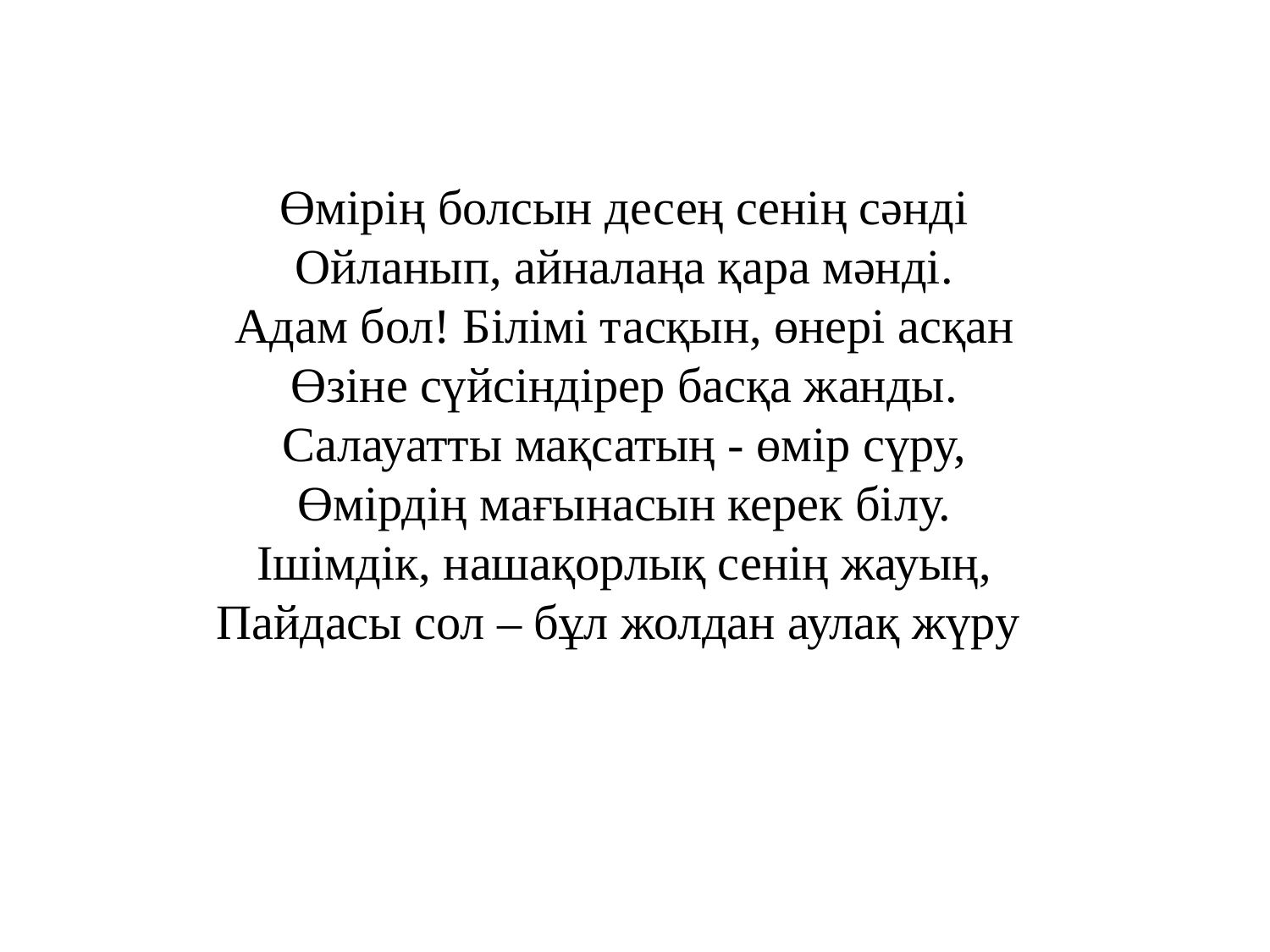

Өмірің болсын десең сенің сәнді
Ойланып, айналаңа қара мәнді.
Адам бол! Білімі тасқын, өнері асқан
Өзіне сүйсіндірер басқа жанды.
Салауатты мақсатың - өмір сүру,
Өмірдің мағынасын керек білу.
Ішімдік, нашақорлық сенің жауың,
Пайдасы сол – бұл жолдан аулақ жүру